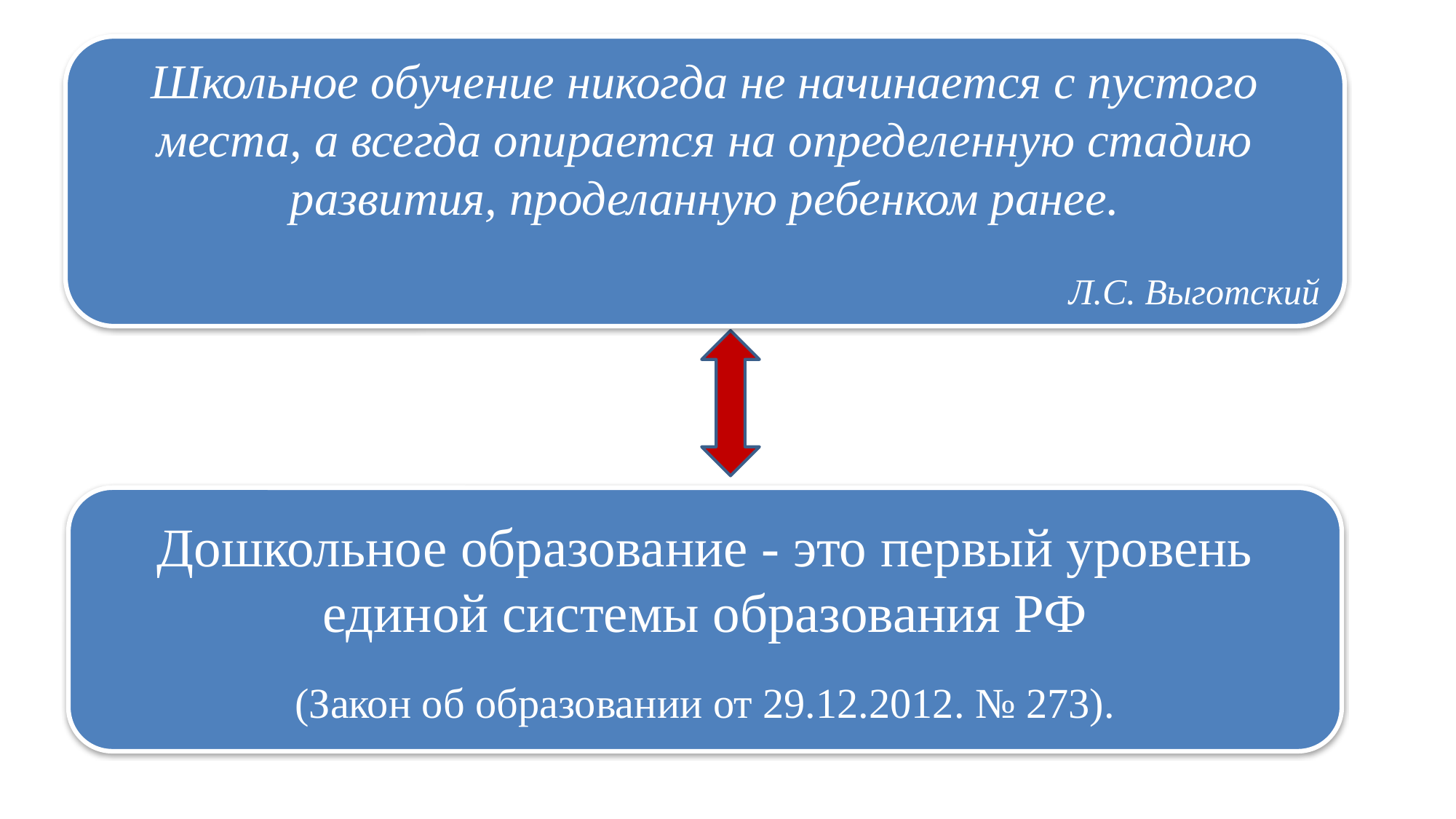

Школьное обучение никогда не начинается с пустого места, а всегда опирается на определенную стадию развития, проделанную ребенком ранее.

Л.С. Выготский

Дошкольное образование - это первый уровень единой системы образования РФ

(Закон об образовании от 29.12.2012. № 273).